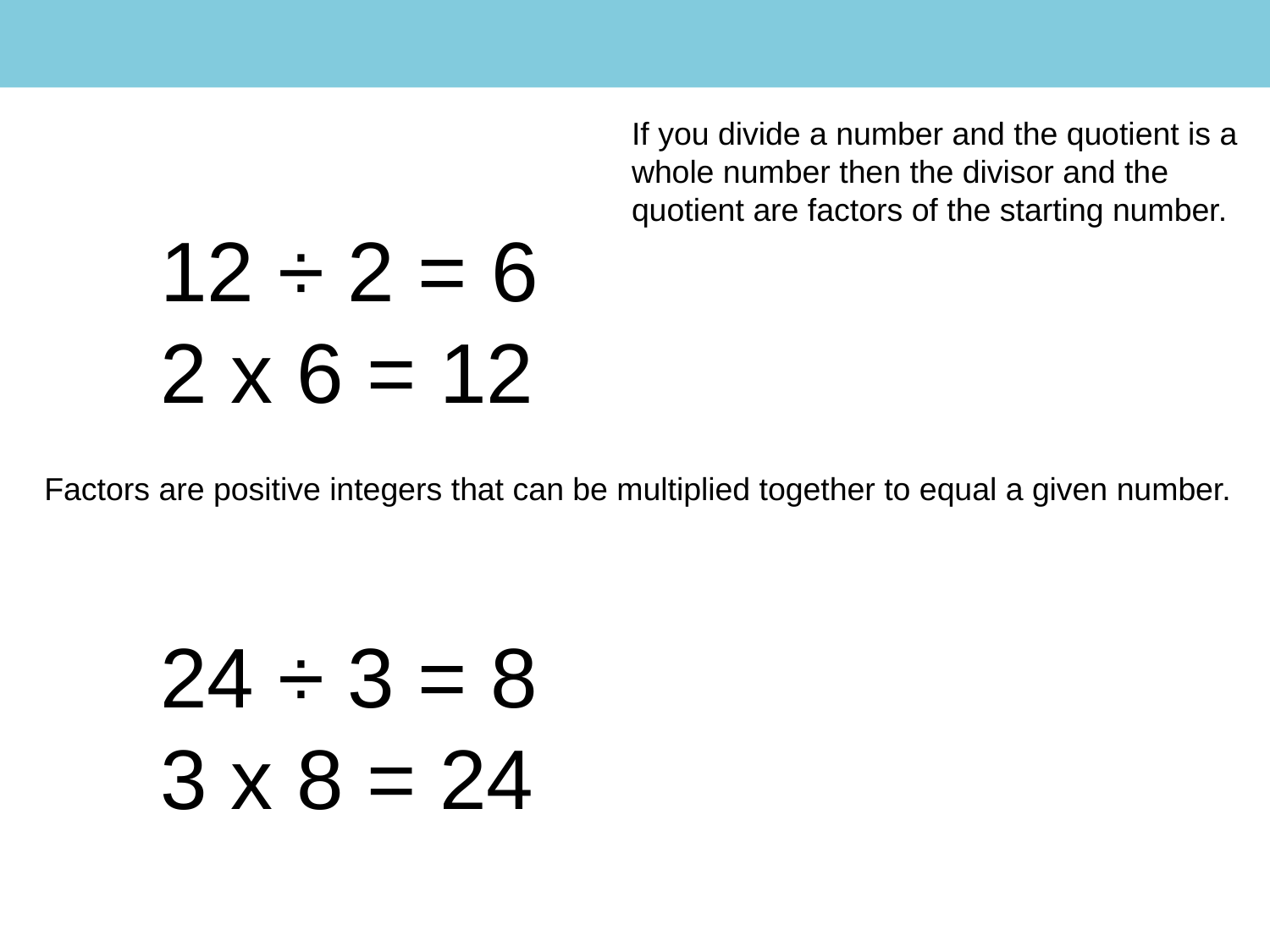

Upper KS2 Fractions Lesson 10

#
If you divide a number and the quotient is a whole number then the divisor and the quotient are factors of the starting number.

12 ÷ 2 = 6
2 x 6 = 12

24 ÷ 3 = 8
3 x 8 = 24

Factors are positive integers that can be multiplied together to equal a given number.